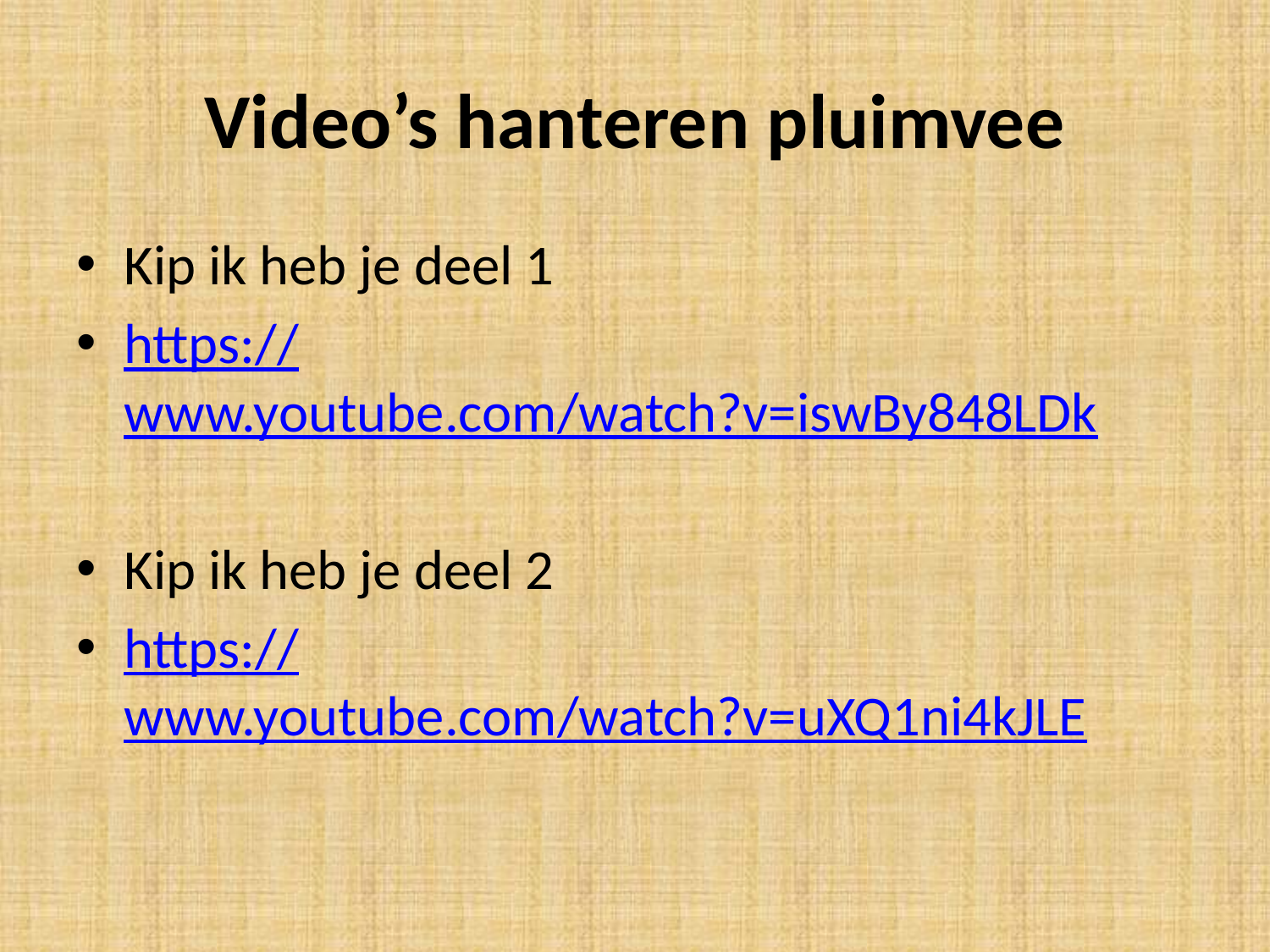

# Video’s hanteren pluimvee
Kip ik heb je deel 1
https://www.youtube.com/watch?v=iswBy848LDk

Kip ik heb je deel 2
https://www.youtube.com/watch?v=uXQ1ni4kJLE